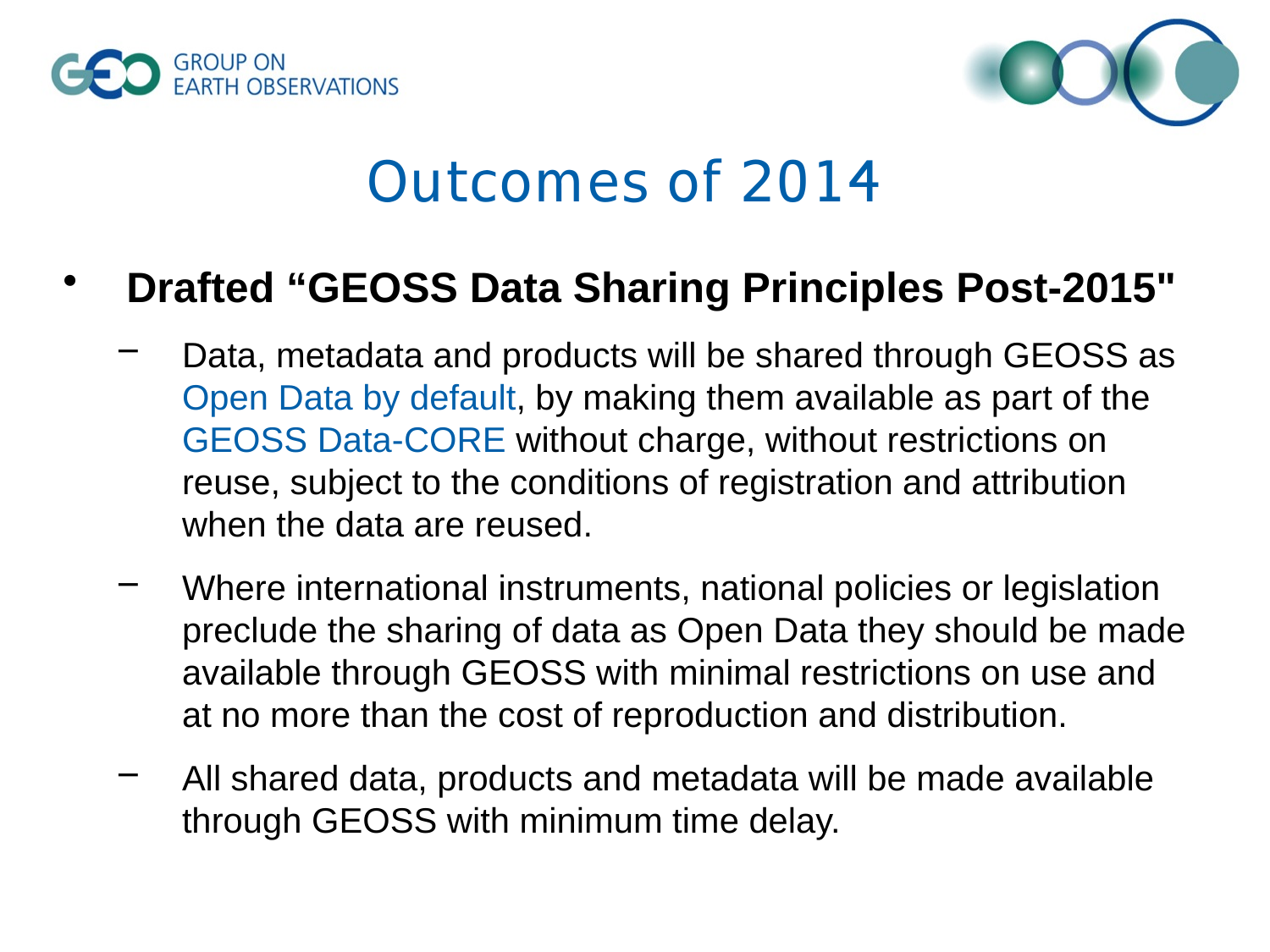

# Outcomes of 2014
Drafted “GEOSS Data Sharing Principles Post-2015"
Data, metadata and products will be shared through GEOSS as Open Data by default, by making them available as part of the GEOSS Data-CORE without charge, without restrictions on reuse, subject to the conditions of registration and attribution when the data are reused.
Where international instruments, national policies or legislation preclude the sharing of data as Open Data they should be made available through GEOSS with minimal restrictions on use and at no more than the cost of reproduction and distribution.
All shared data, products and metadata will be made available through GEOSS with minimum time delay.